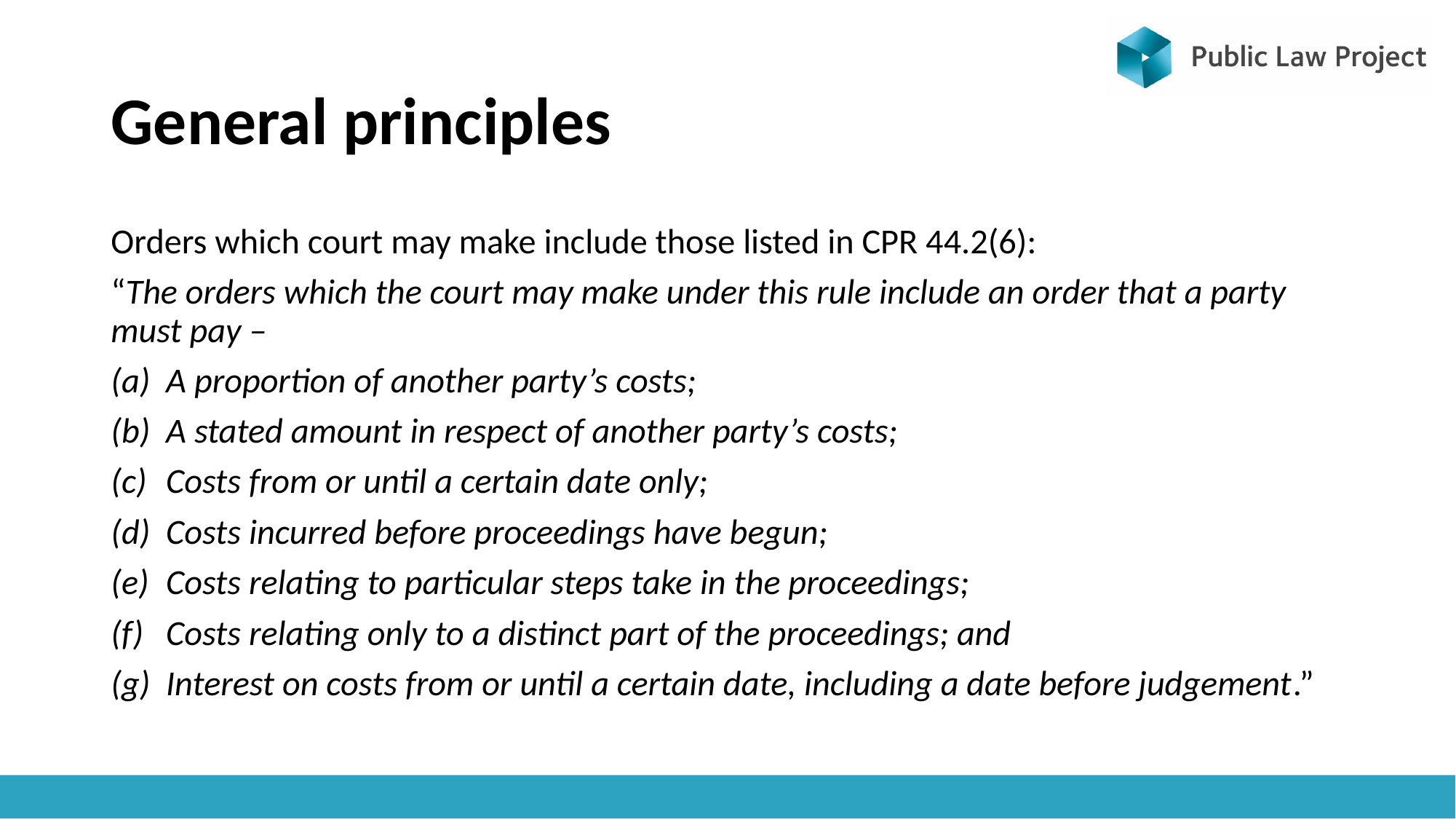

# General principles
Orders which court may make include those listed in CPR 44.2(6):
“The orders which the court may make under this rule include an order that a party must pay –
A proportion of another party’s costs;
A stated amount in respect of another party’s costs;
Costs from or until a certain date only;
Costs incurred before proceedings have begun;
Costs relating to particular steps take in the proceedings;
Costs relating only to a distinct part of the proceedings; and
Interest on costs from or until a certain date, including a date before judgement.”